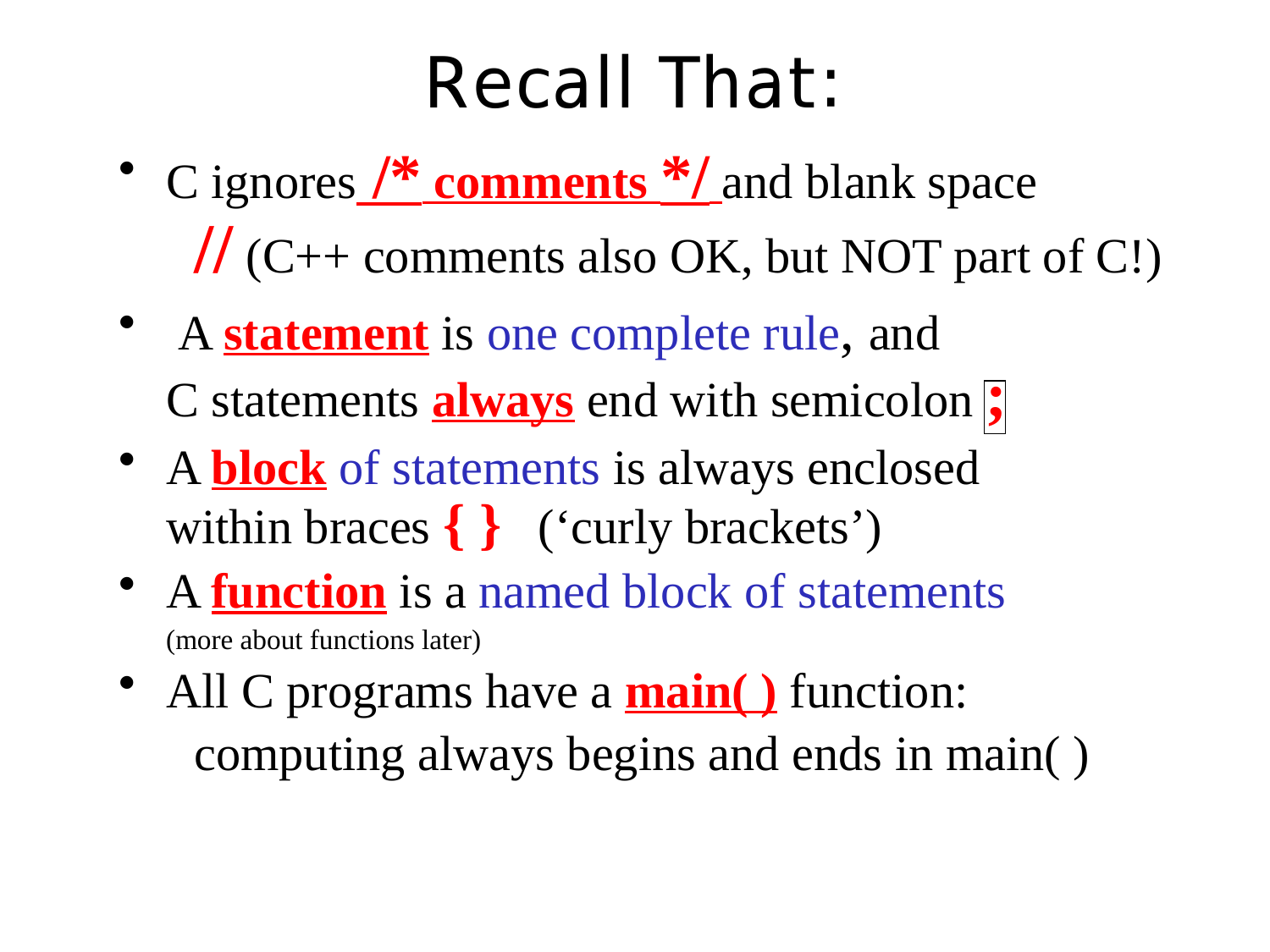

# Recall That:
C ignores /* comments */ and blank space
  // (C++ comments also OK, but NOT part of C!)
 A statement is one complete rule, and
C statements always end with semicolon ;
A block of statements is always enclosed
within braces { }   (‘curly brackets’)
A function is a named block of statements
	(more about functions later)
All C programs have a main( ) function:
 computing always begins and ends in main( )